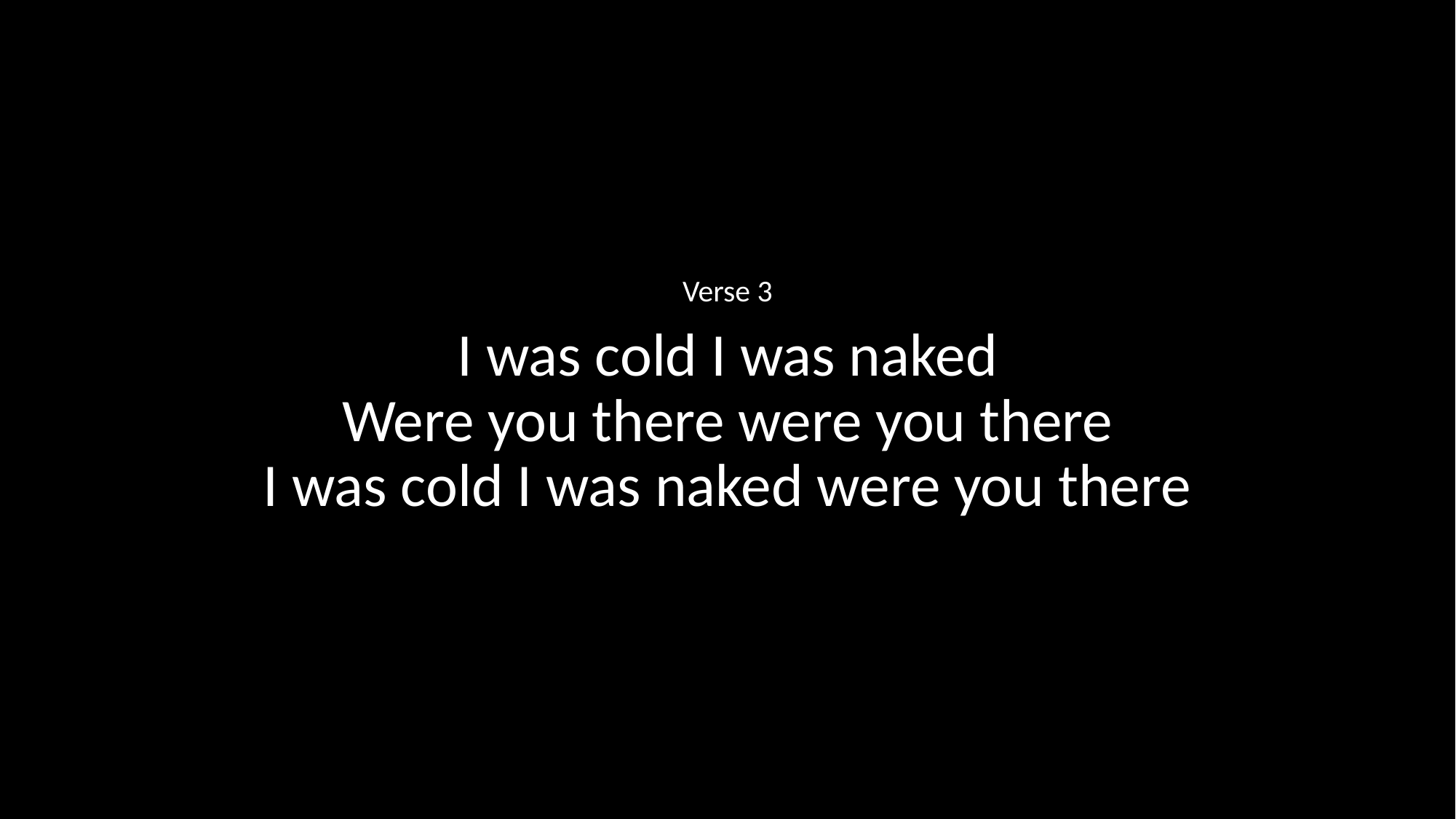

Verse 3
I was cold I was naked
Were you there were you there
I was cold I was naked were you there